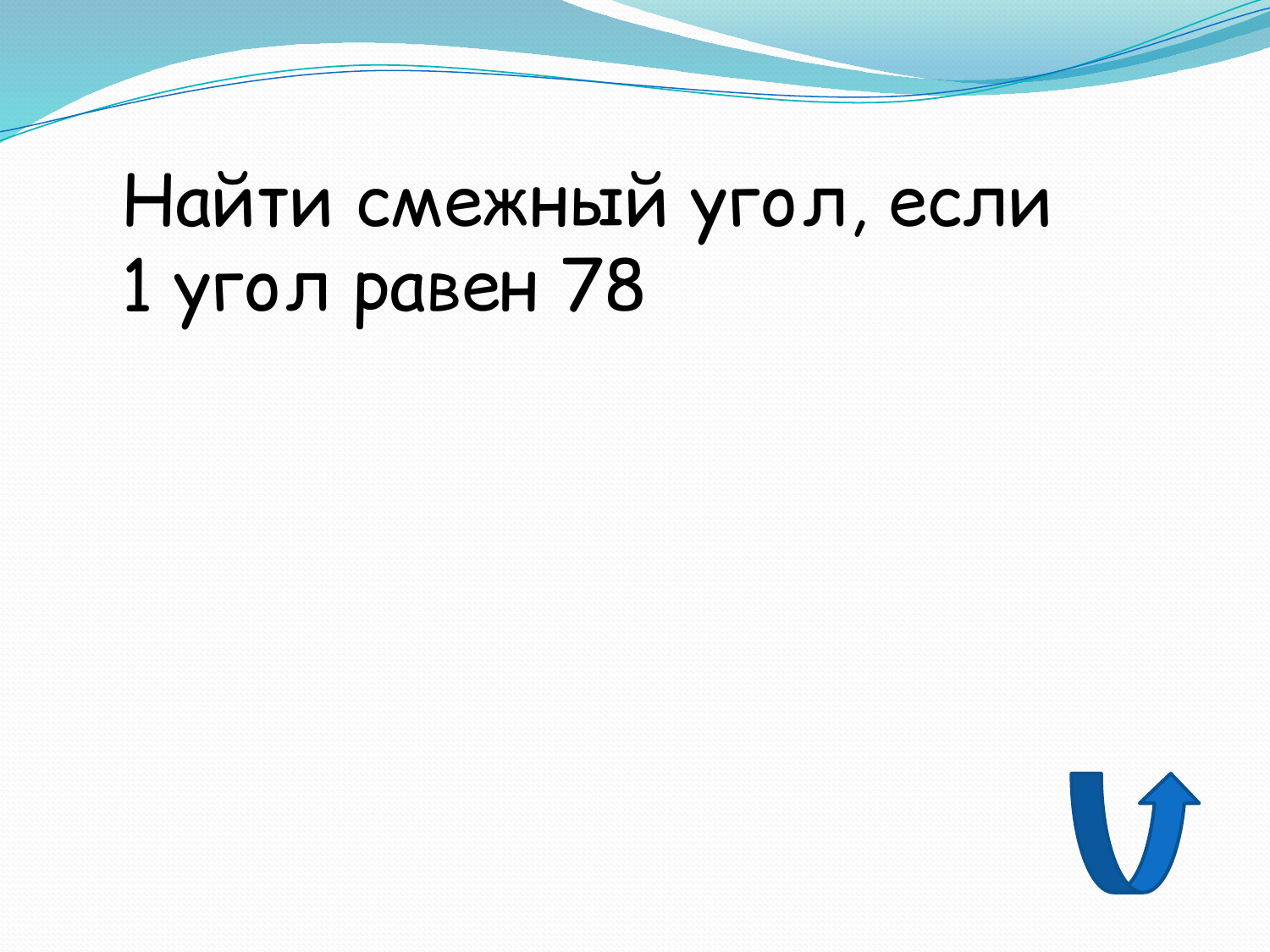

Найти смежный угол, если 1 угол равен 78